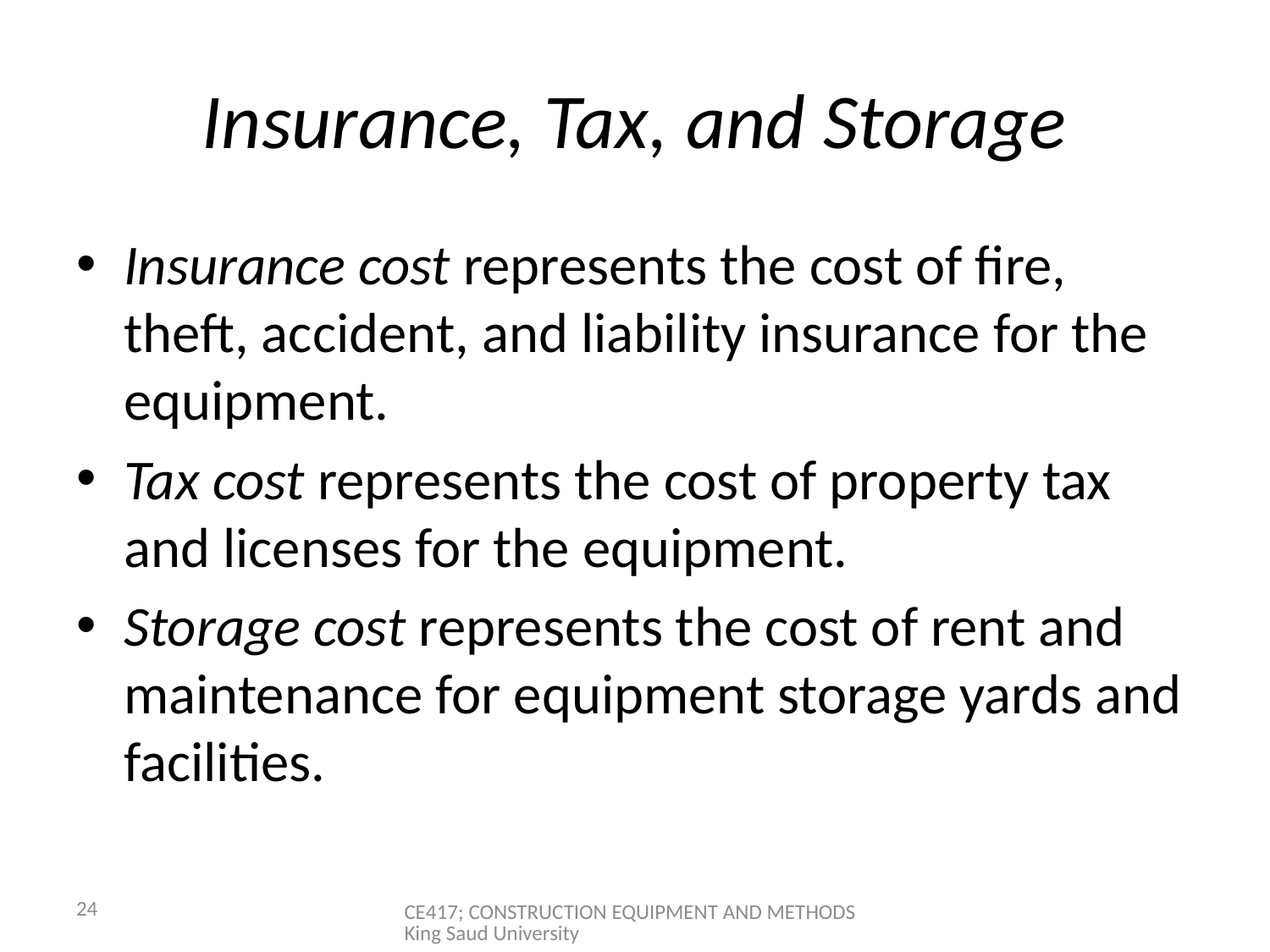

# Insurance, Tax, and Storage
Insurance cost represents the cost of fire, theft, accident, and liability insurance for the equipment.
Tax cost represents the cost of property tax and licenses for the equipment.
Storage cost represents the cost of rent and maintenance for equipment storage yards and facilities.
24
CE417; CONSTRUCTION EQUIPMENT AND METHODS King Saud University